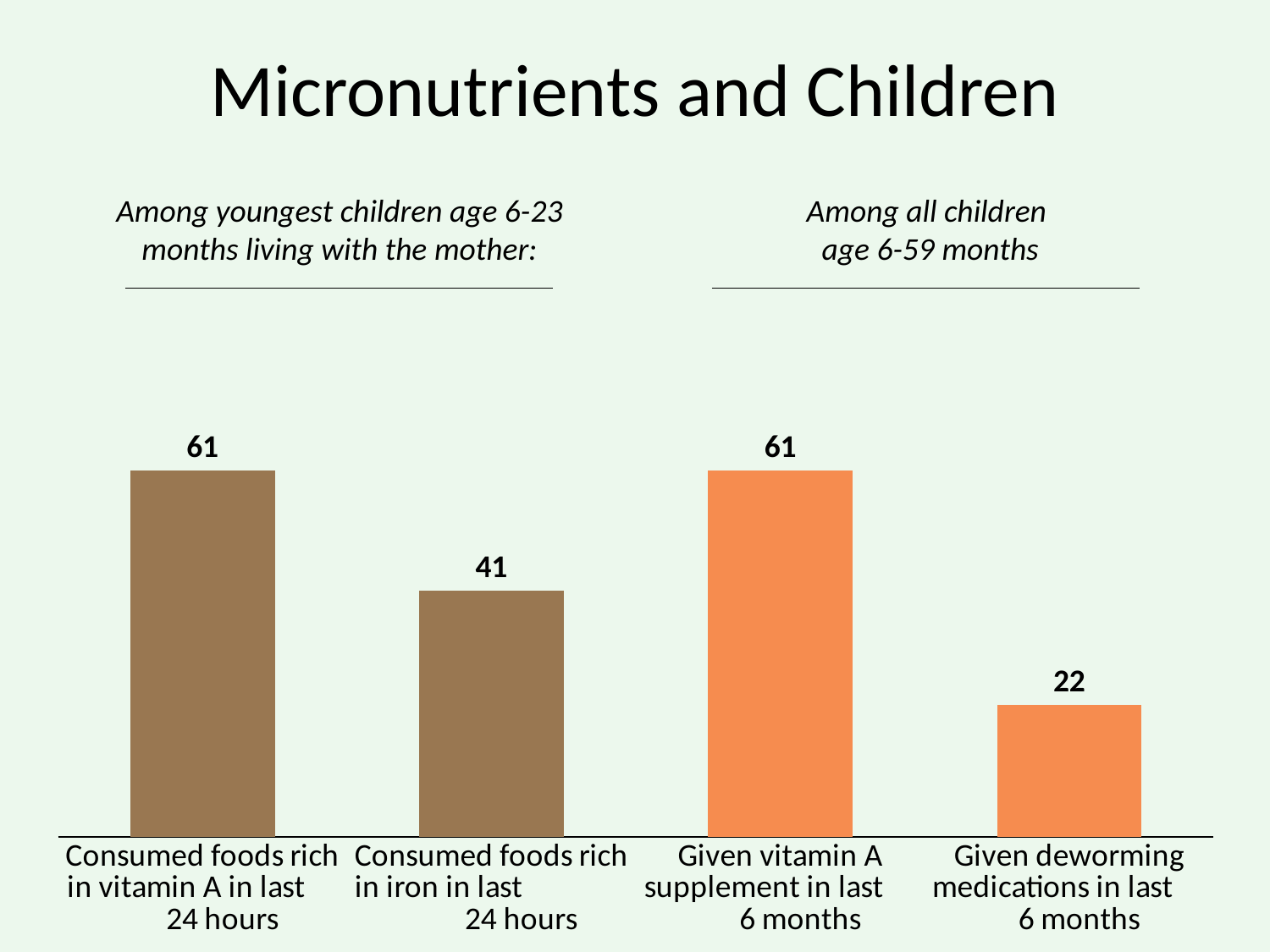

# Micronutrients and Children
Among all children
age 6-59 months
Among youngest children age 6-23 months living with the mother:

### Chart

| Category | Age in months |
|---|---|
| Consumed foods rich in vitamin A in last            24 hours | 61.0 |
| Consumed foods rich in iron in last                          24 hours | 41.0 |
| Given vitamin A supplement in last            6 months | 61.0 |
| Given deworming medications in last         6 months | 22.0 |